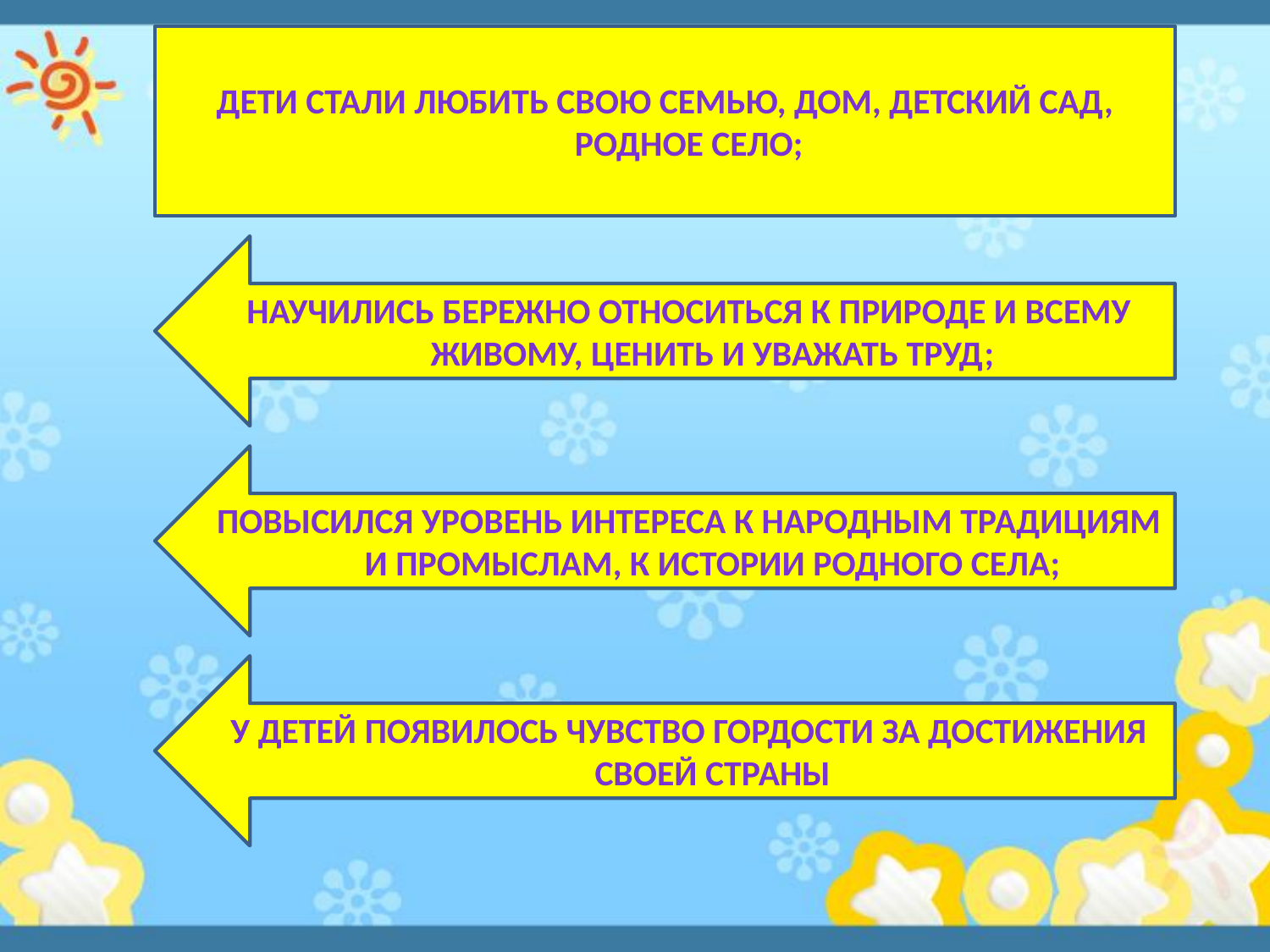

Дети стали любить свою семью, дом, детский сад, РОДНОЕ село;
НАУЧИЛИСЬ БЕРЕЖНО ОТНОСИТЬСЯ К ПРИРОДЕ И ВСЕМУ ЖИВОМУ, ЦЕНИТЬ И УВАЖАТЬ ТРУД;
ПОВЫСИЛСЯ УРОВЕНЬ ИНТЕРЕСА К НАРОДНЫМ ТРАДИЦИЯМ И ПРОМЫСЛАМ, К ИСТОРИИ РОДНОГО СЕЛА;
У ДЕТЕЙ ПОЯВИЛОСЬ ЧУВСТВО ГОРДОСТИ ЗА ДОСТИЖЕНИЯ СВОЕЙ СТРАНЫ